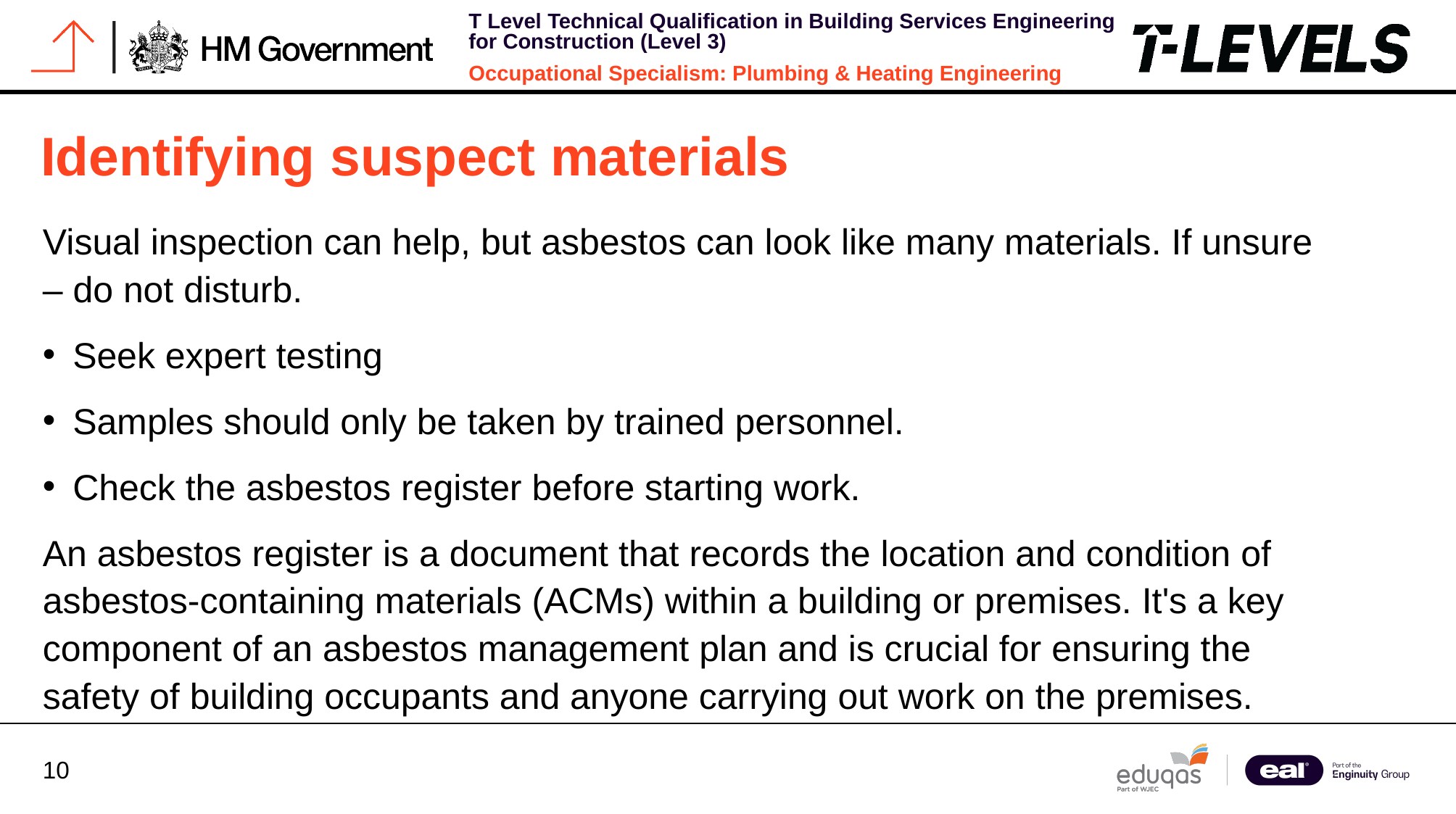

# Identifying suspect materials
Visual inspection can help, but asbestos can look like many materials. If unsure – do not disturb.
Seek expert testing
Samples should only be taken by trained personnel.
Check the asbestos register before starting work.
An asbestos register is a document that records the location and condition of asbestos-containing materials (ACMs) within a building or premises. It's a key component of an asbestos management plan and is crucial for ensuring the safety of building occupants and anyone carrying out work on the premises.